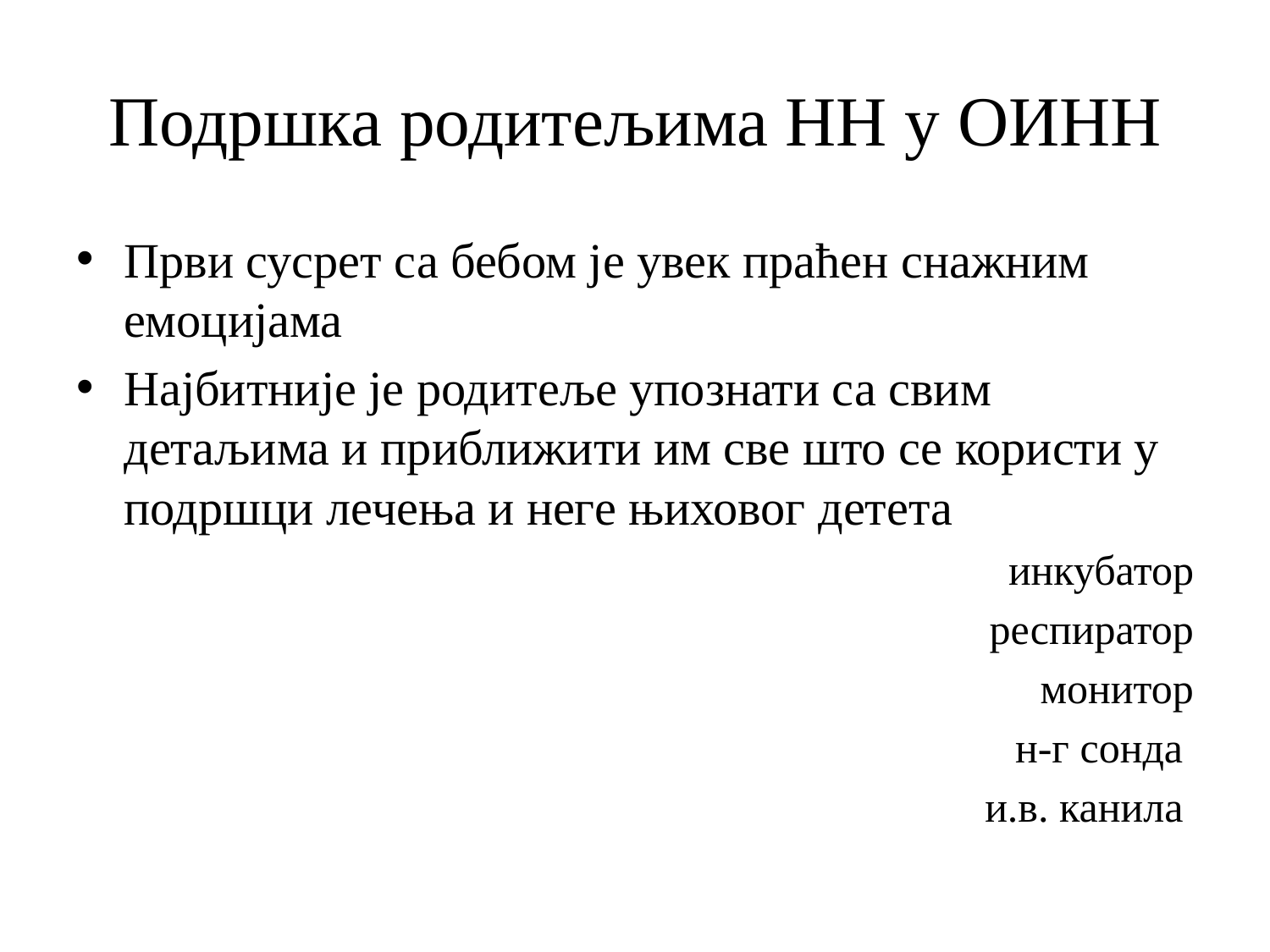

# Подршка родитељима НН у ОИНН
Први сусрет са бебом је увек праћен снажним емоцијама
Најбитније је родитеље упознати са свим детаљима и приближити им све што се користи у подршци лечења и неге њиховог детета
инкубатор
респиратор
монитор
н-г сонда
и.в. канила